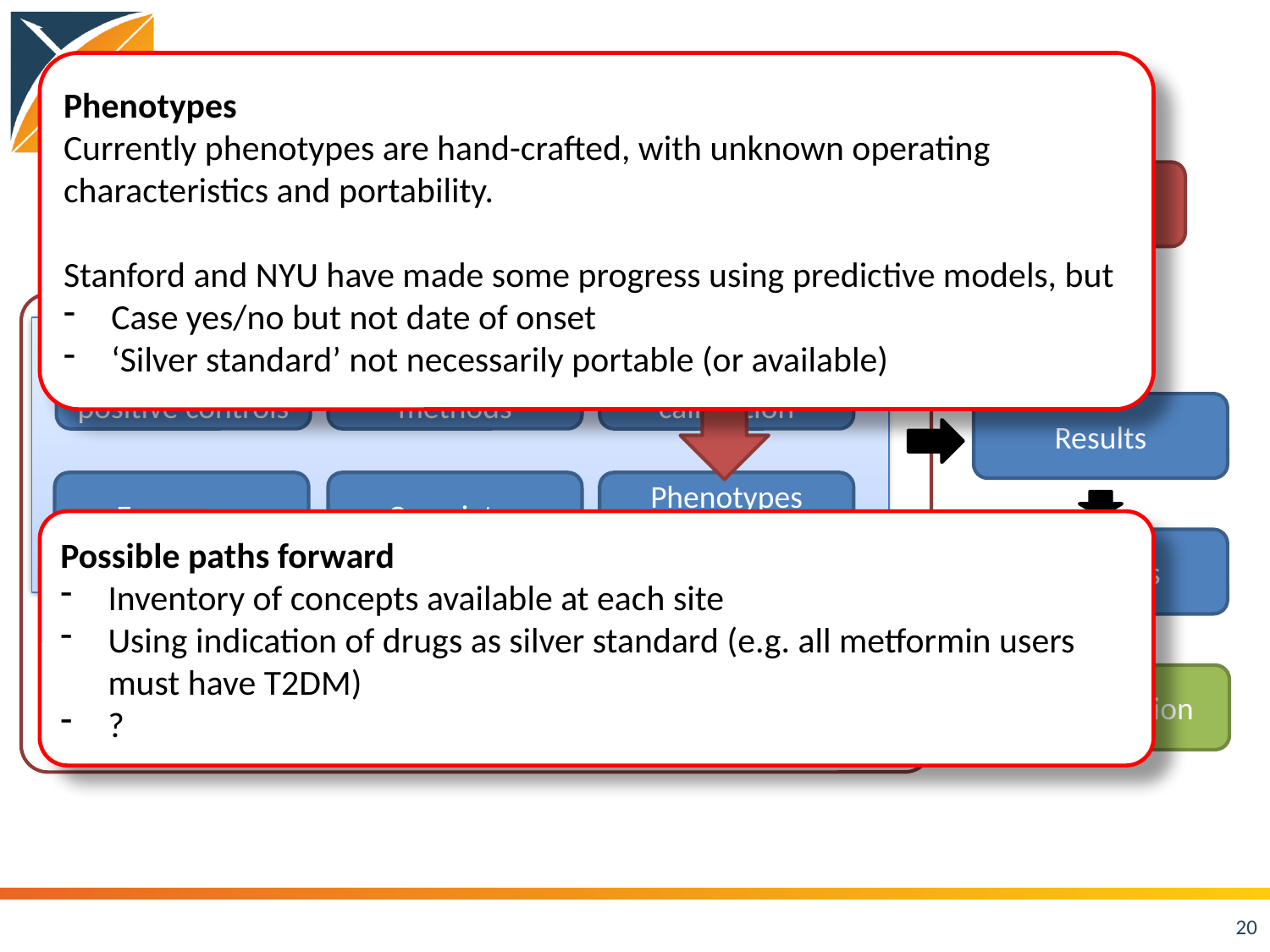

# Building OHDSIs LHC
Phenotypes
Currently phenotypes are hand-crafted, with unknown operating characteristics and portability.

Stanford and NYU have made some progress using predictive models, but
Case yes/no but not date of onset
‘Silver standard’ not necessarily portable (or available)
Evaluation &
validation
Research questions

Negative & positive controls
Estimation methods
Empirical calibration

Results

Exposures
Covariates
Phenotypes
(outcomes)

Possible paths forward
Inventory of concepts available at each site
Using indication of drugs as silver standard (e.g. all metformin users must have T2DM)
?
Synthesis

Dissemination
EHR
Claims
Other
20